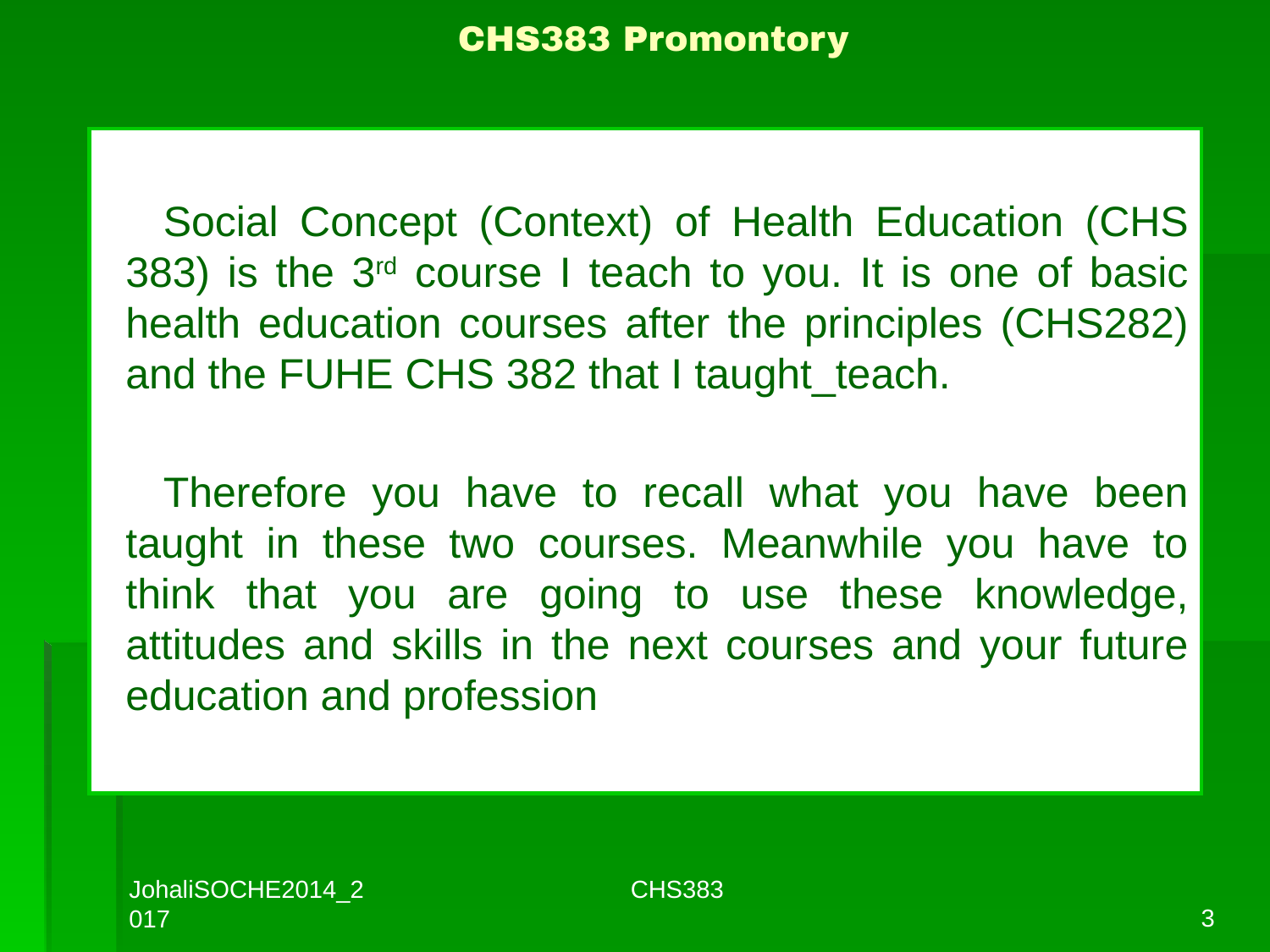

# CHS383 Promontory

Social Concept (Context) of Health Education (CHS 383) is the 3rd course I teach to you. It is one of basic health education courses after the principles (CHS282) and the FUHE CHS 382 that I taught_teach.

Therefore you have to recall what you have been taught in these two courses. Meanwhile you have to think that you are going to use these knowledge, attitudes and skills in the next courses and your future education and profession
JohaliSOCHE2014_2017
CHS383
3